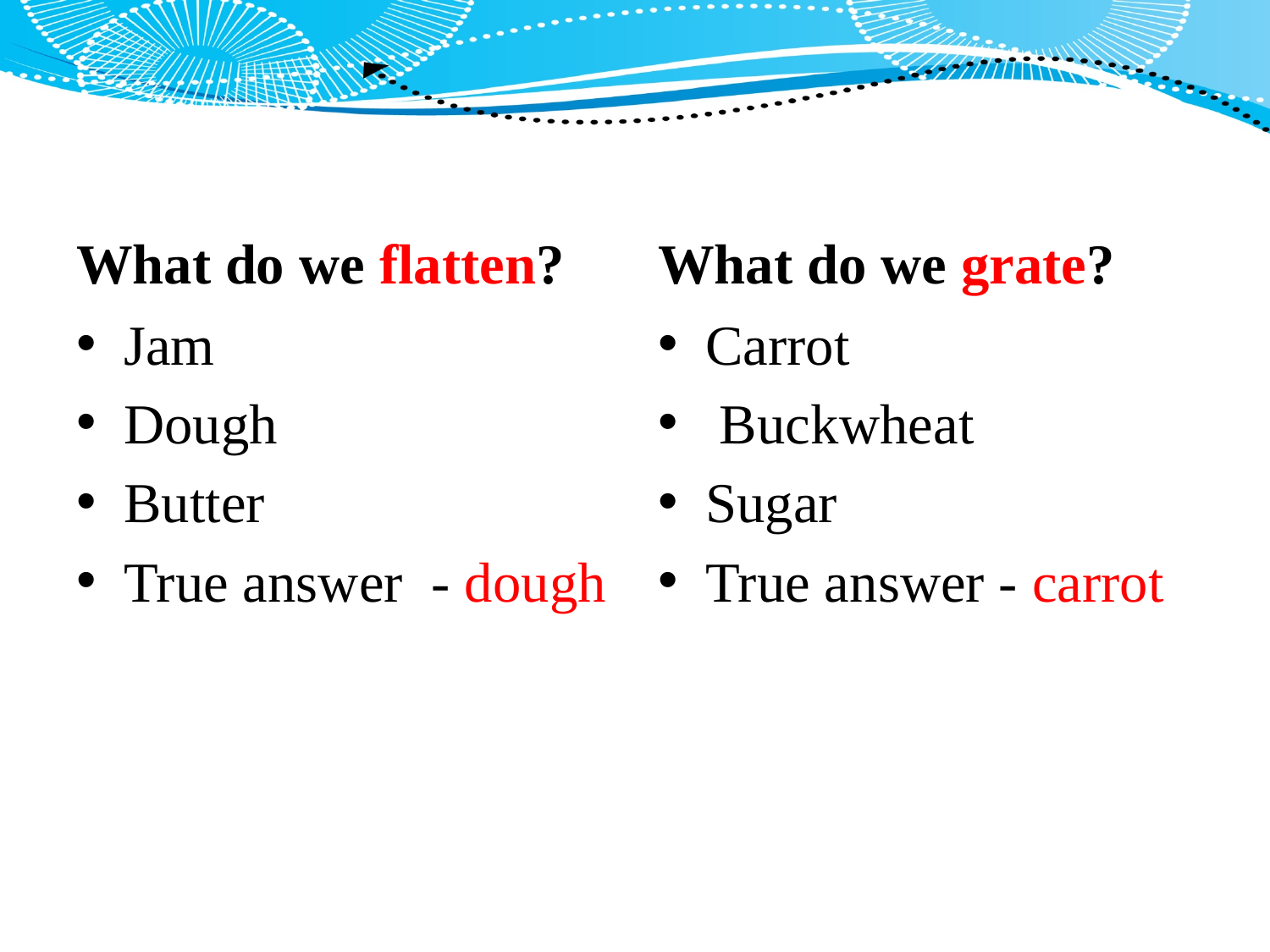

#
What do we flatten?
What do we grate?
Jam
Dough
Butter
True answer  - dough
Carrot
 Buckwheat
Sugar
True answer - carrot